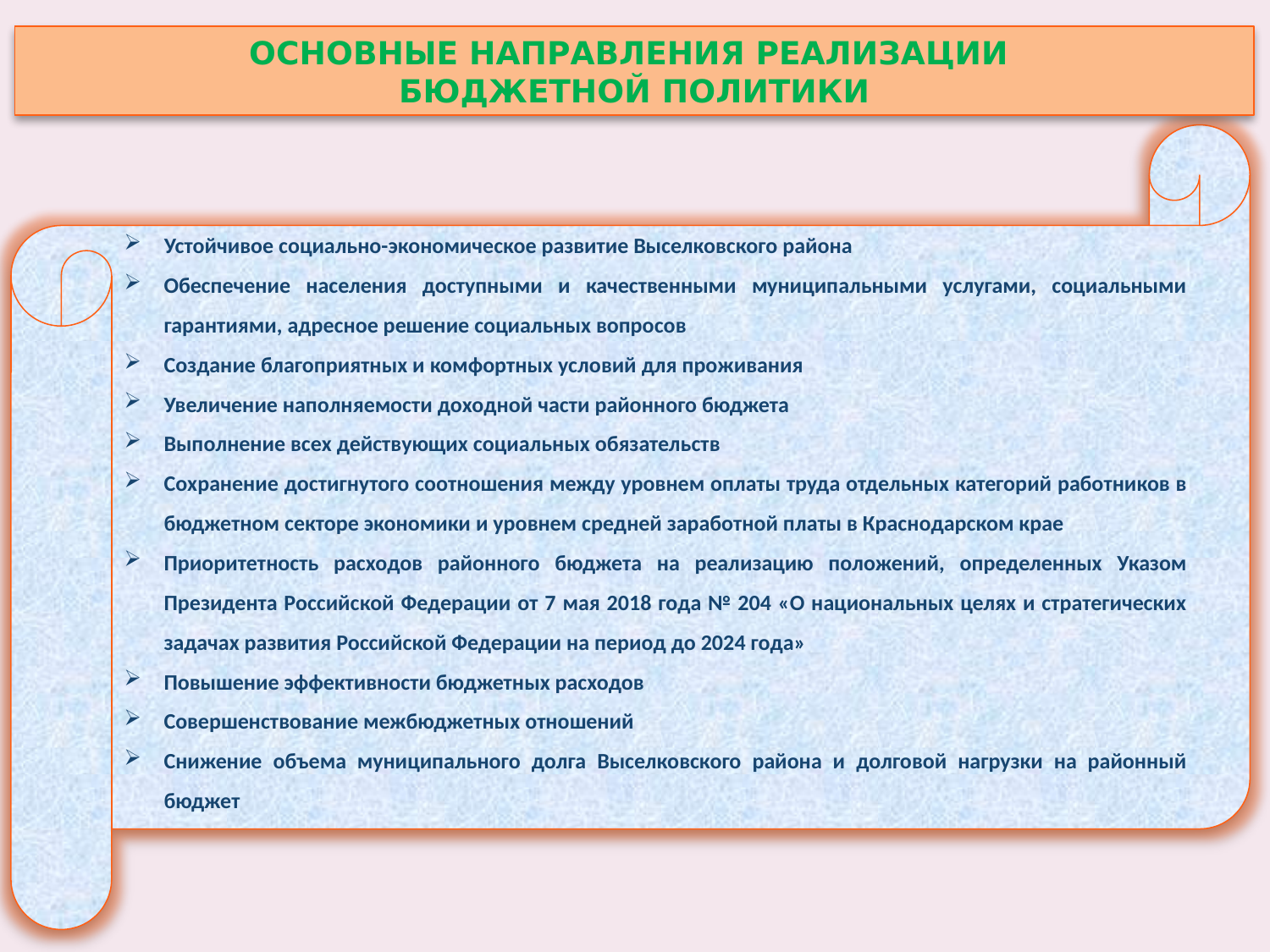

ОСНОВНЫЕ НАПРАВЛЕНИЯ РЕАЛИЗАЦИИ
БЮДЖЕТНОЙ ПОЛИТИКИ
  Устойчивое социально-экономическое развитие Выселковского района
Обеспечение населения доступными и качественными муниципальными услугами, социальными гарантиями, адресное решение социальных вопросов
Создание благоприятных и комфортных условий для проживания
Увеличение наполняемости доходной части районного бюджета
Выполнение всех действующих социальных обязательств
Сохранение достигнутого соотношения между уровнем оплаты труда отдельных категорий работников в бюджетном секторе экономики и уровнем средней заработной платы в Краснодарском крае
Приоритетность расходов районного бюджета на реализацию положений, определенных Указом Президента Российской Федерации от 7 мая 2018 года № 204 «О национальных целях и стратегических задачах развития Российской Федерации на период до 2024 года»
Повышение эффективности бюджетных расходов
Совершенствование межбюджетных отношений
Снижение объема муниципального долга Выселковского района и долговой нагрузки на районный бюджет